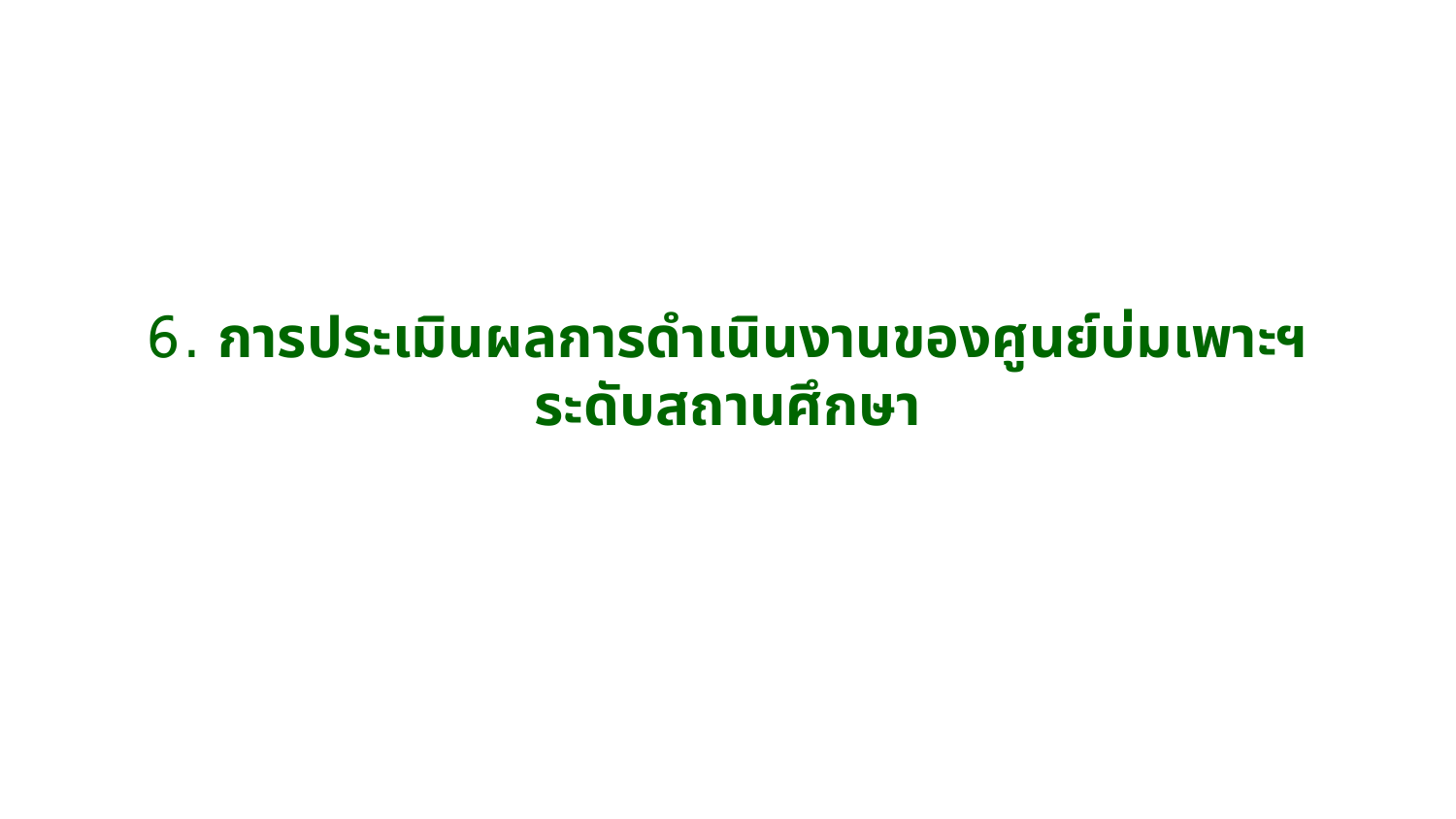

6. การประเมินผลการดำเนินงานของศูนย์บ่มเพาะฯ
ระดับสถานศึกษา